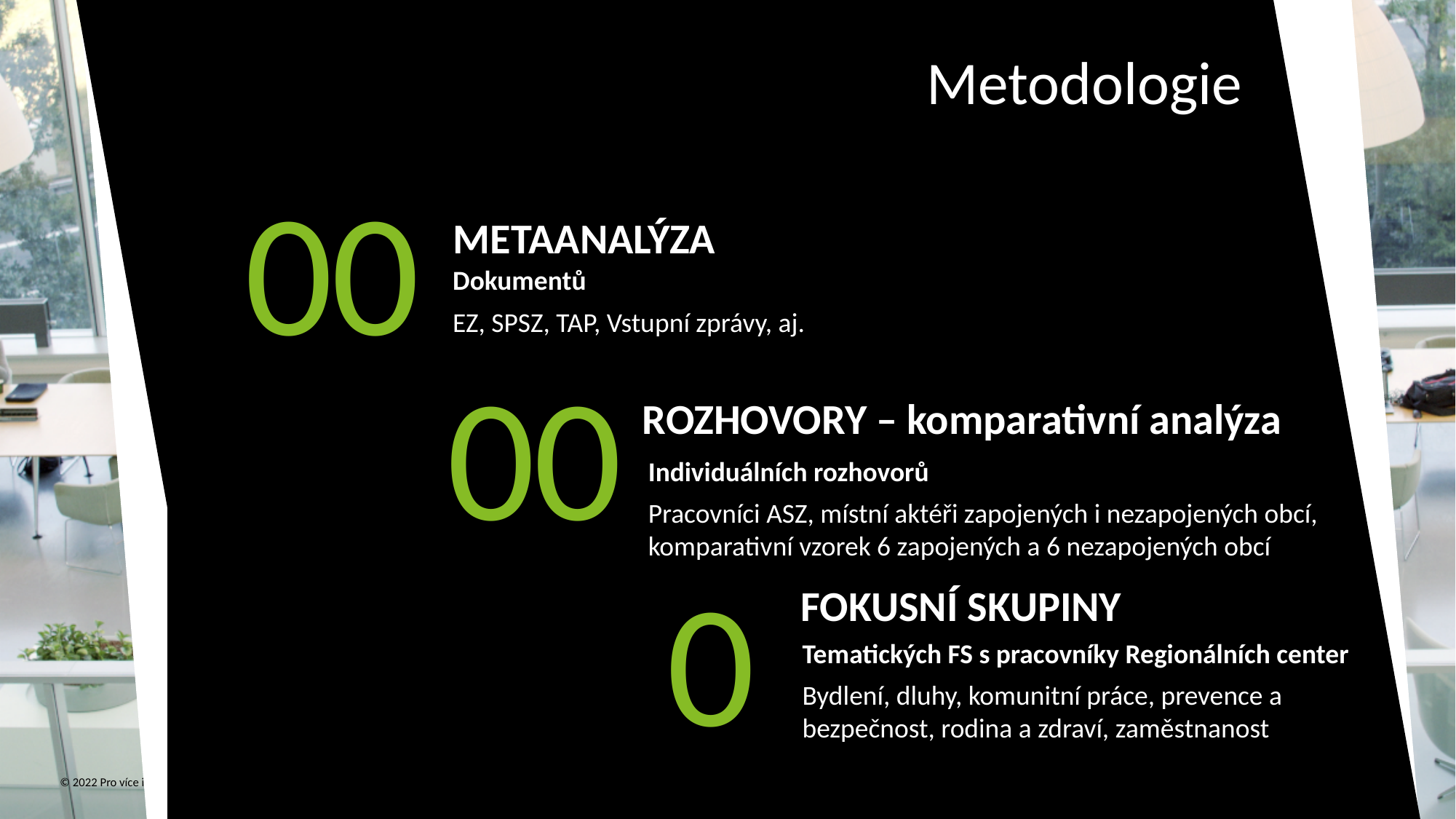

Metodologie
0
1
2
3
4
5
6
7
8
9
0
11
12
024680246802468024680246802468024680246802468024680246802468
0
METAANALÝZA
Dokumentů
EZ, SPSZ, TAP, Vstupní zprávy, aj.

0
1
2
3
4
5
6
024680
024680246802468024680246

ROZHOVORY – komparativní analýza
Individuálních rozhovorů
Pracovníci ASZ, místní aktéři zapojených i nezapojených obcí,
komparativní vzorek 6 zapojených a 6 nezapojených obcí

FOKUSNÍ SKUPINY
0123456
Tematických FS s pracovníky Regionálních center
Bydlení, dluhy, komunitní práce, prevence a bezpečnost, rodina a zdraví, zaměstnanost